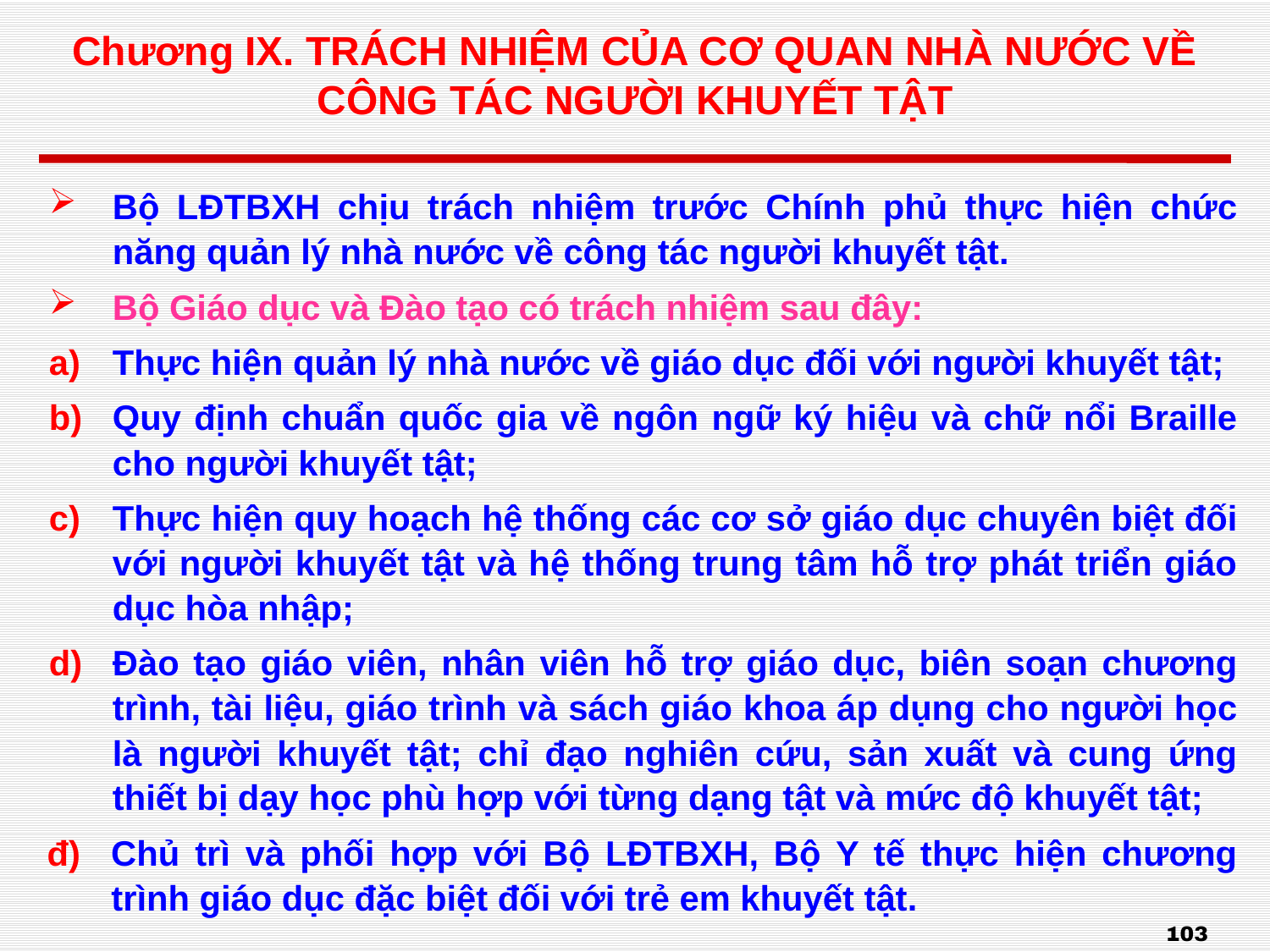

# Chương IX. TRÁCH NHIỆM CỦA CƠ QUAN NHÀ NƯỚC VỀ CÔNG TÁC NGƯỜI KHUYẾT TẬT
Bộ LĐTBXH chịu trách nhiệm trước Chính phủ thực hiện chức năng quản lý nhà nước về công tác người khuyết tật.
Bộ Giáo dục và Đào tạo có trách nhiệm sau đây:
Thực hiện quản lý nhà nước về giáo dục đối với người khuyết tật;
Quy định chuẩn quốc gia về ngôn ngữ ký hiệu và chữ nổi Braille cho người khuyết tật;
Thực hiện quy hoạch hệ thống các cơ sở giáo dục chuyên biệt đối với người khuyết tật và hệ thống trung tâm hỗ trợ phát triển giáo dục hòa nhập;
Đào tạo giáo viên, nhân viên hỗ trợ giáo dục, biên soạn chương trình, tài liệu, giáo trình và sách giáo khoa áp dụng cho người học là người khuyết tật; chỉ đạo nghiên cứu, sản xuất và cung ứng thiết bị dạy học phù hợp với từng dạng tật và mức độ khuyết tật;
đ)  Chủ trì và phối hợp với Bộ LĐTBXH, Bộ Y tế thực hiện chương trình giáo dục đặc biệt đối với trẻ em khuyết tật.